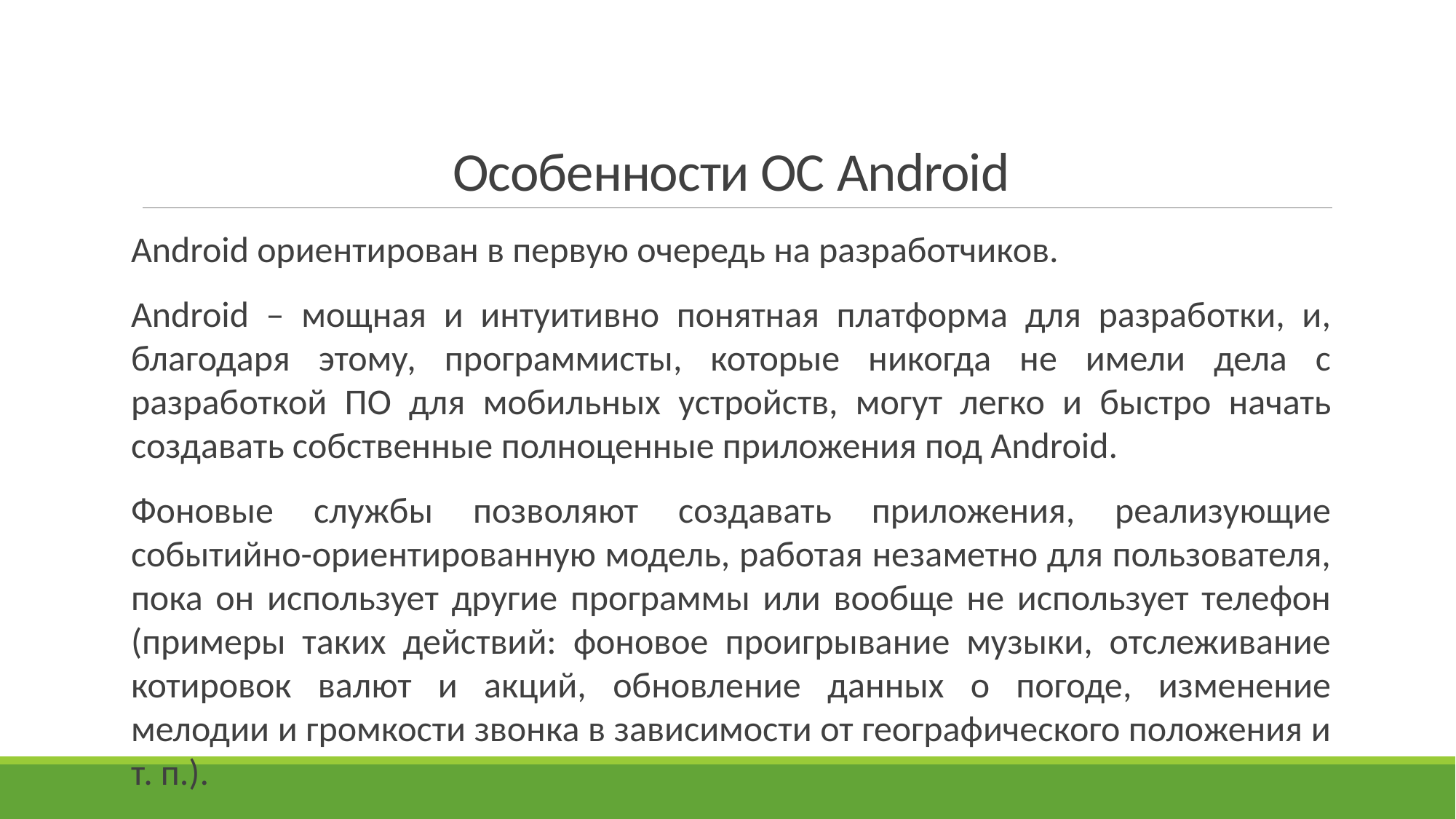

# Особенности ОС Android
Android ориентирован в первую очередь на разработчиков.
Android – мощная и интуитивно понятная платформа для разработки, и, благодаря этому, программисты, которые никогда не имели дела с разработкой ПО для мобильных устройств, могут легко и быстро начать создавать собственные полноценные приложения под Android.
Фоновые службы позволяют создавать приложения, реализующие событийно-ориентированную модель, работая незаметно для пользователя, пока он использует другие программы или вообще не использует телефон (примеры таких действий: фоновое проигрывание музыки, отслеживание котировок валют и акций, обновление данных о погоде, изменение мелодии и громкости звонка в зависимости от географического положения и т. п.).